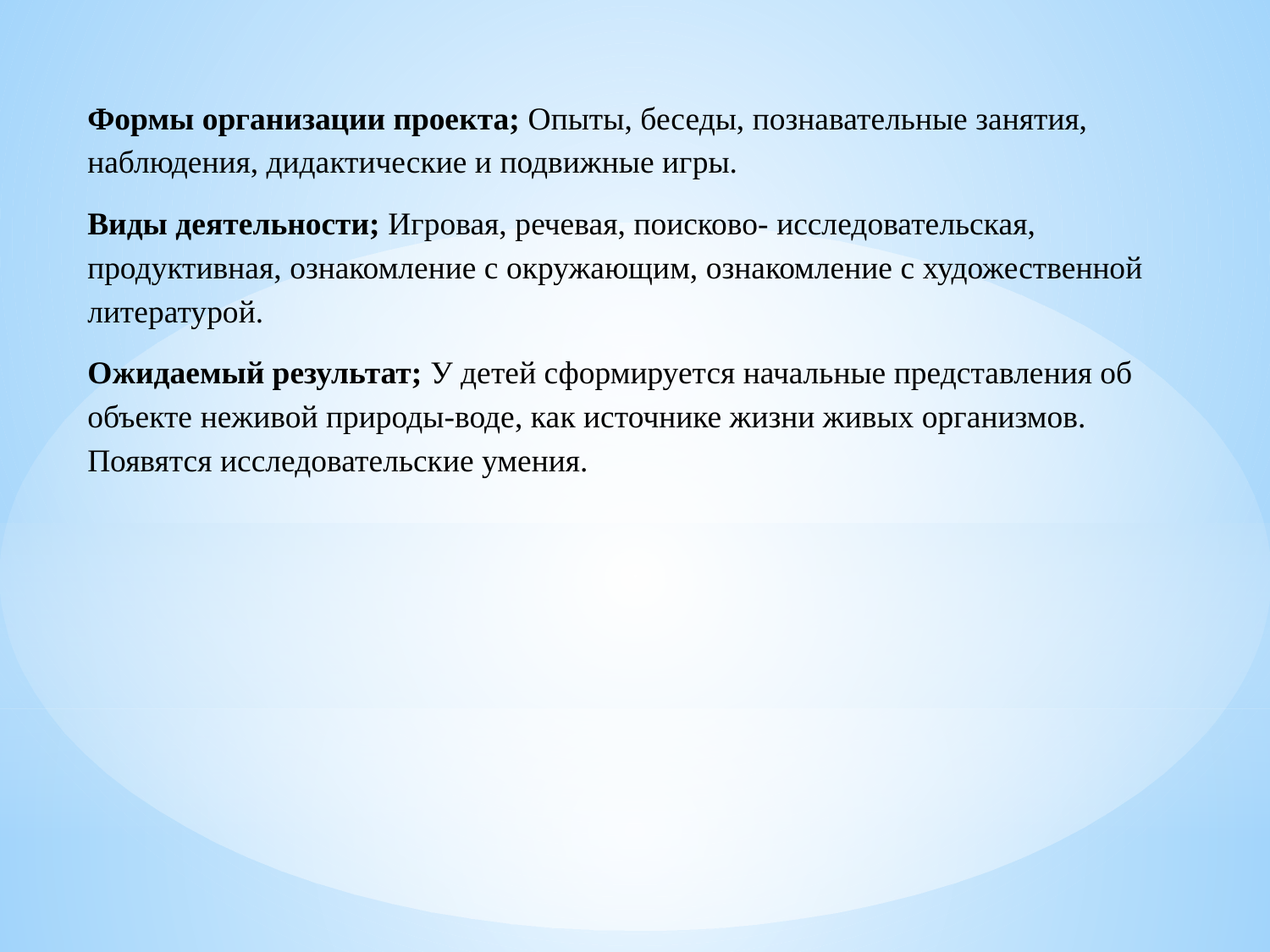

Формы организации проекта; Опыты, беседы, познавательные занятия, наблюдения, дидактические и подвижные игры.
Виды деятельности; Игровая, речевая, поисково- исследовательская, продуктивная, ознакомление с окружающим, ознакомление с художественной литературой.
Ожидаемый результат; У детей сформируется начальные представления об объекте неживой природы-воде, как источнике жизни живых организмов. Появятся исследовательские умения.